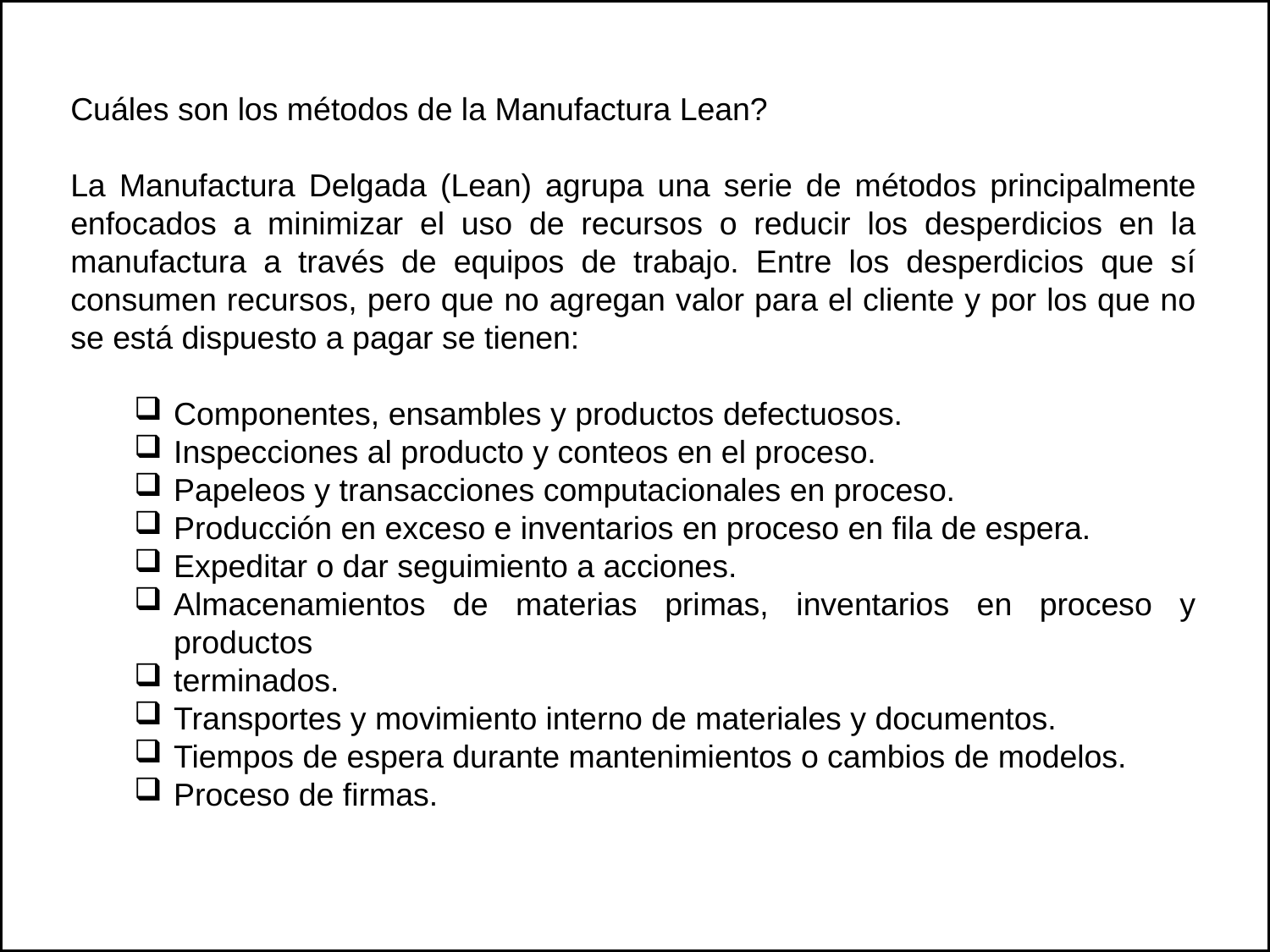

Manufactura Esbelta & Seis sigma
Cuáles son los métodos de la Manufactura Lean?

La Manufactura Delgada (Lean) agrupa una serie de métodos principalmente enfocados a minimizar el uso de recursos o reducir los desperdicios en la manufactura a través de equipos de trabajo. Entre los desperdicios que sí consumen recursos, pero que no agregan valor para el cliente y por los que no se está dispuesto a pagar se tienen:

Componentes, ensambles y productos defectuosos.
Inspecciones al producto y conteos en el proceso.
Papeleos y transacciones computacionales en proceso.
Producción en exceso e inventarios en proceso en fila de espera.
Expeditar o dar seguimiento a acciones.
Almacenamientos de materias primas, inventarios en proceso y productos
terminados.
Transportes y movimiento interno de materiales y documentos.
Tiempos de espera durante mantenimientos o cambios de modelos.
Proceso de firmas.